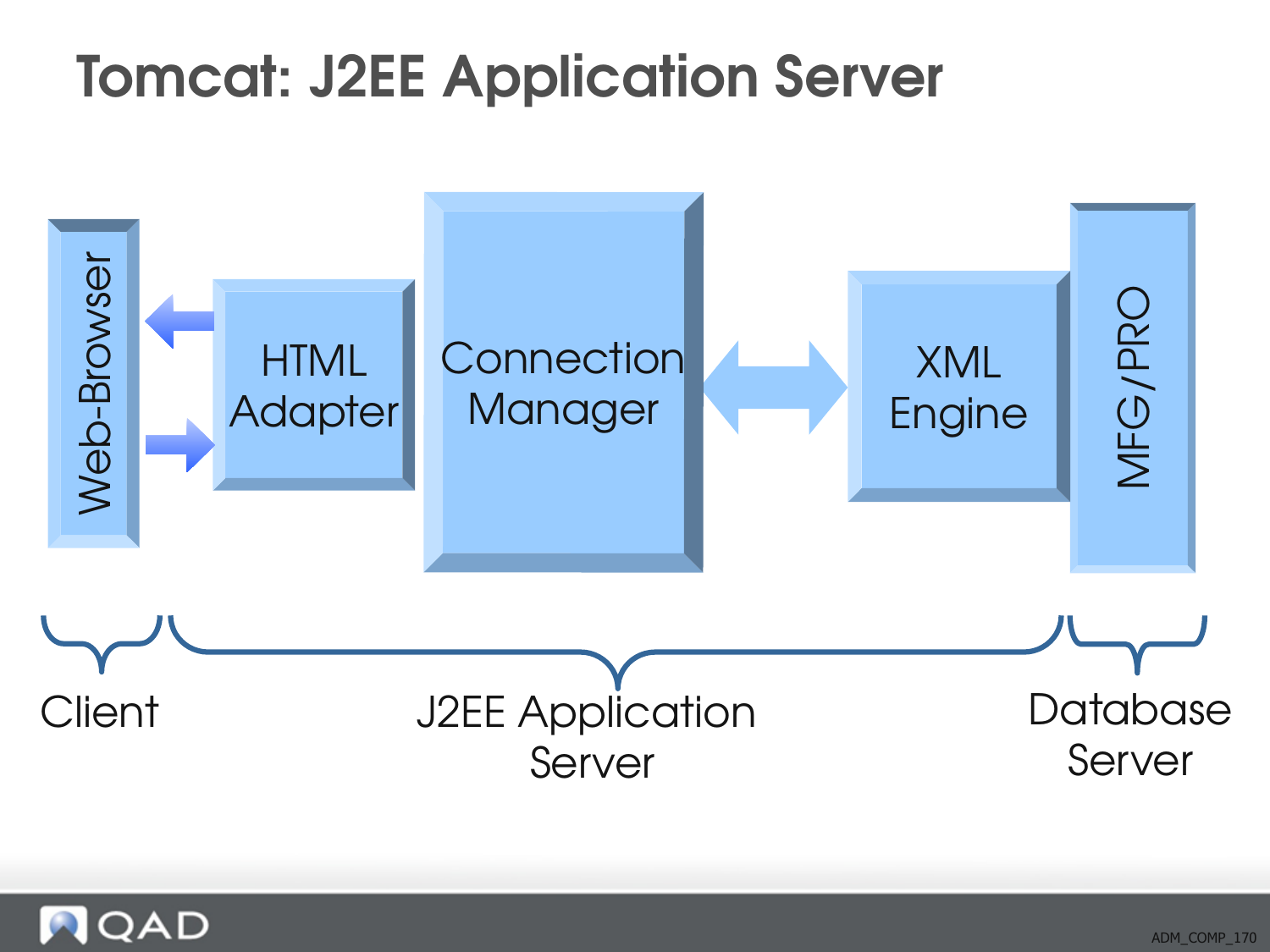

# Tomcat: J2EE Application Server
Connection
Manager

XML
Engine
HTML
Adapter

MFG/PRO
Web-Browser

Database
Server
Client
J2EE Application
Server
ADM_COMP_170